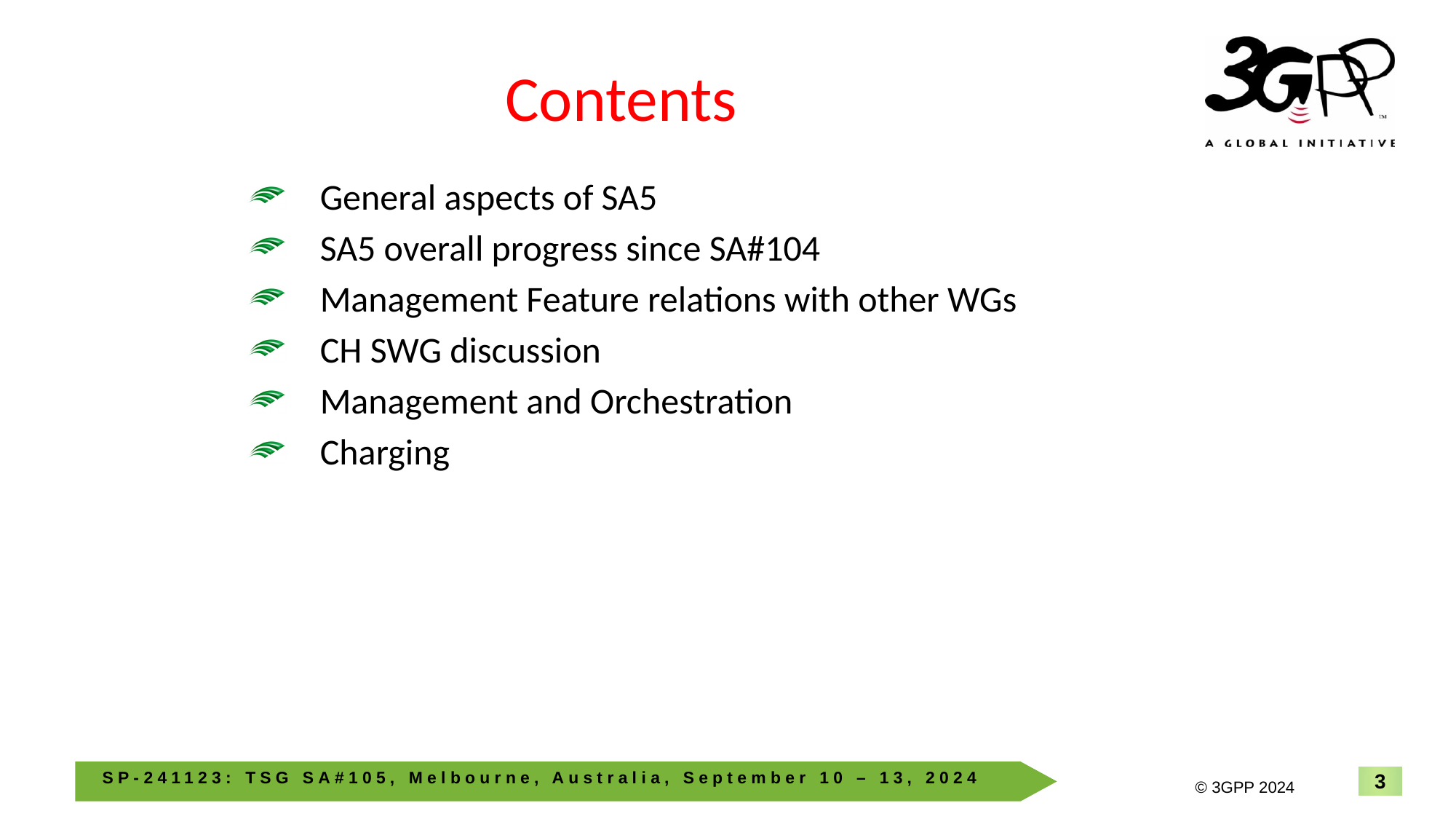

# Contents
General aspects of SA5
SA5 overall progress since SA#104
Management Feature relations with other WGs
CH SWG discussion
Management and Orchestration
Charging